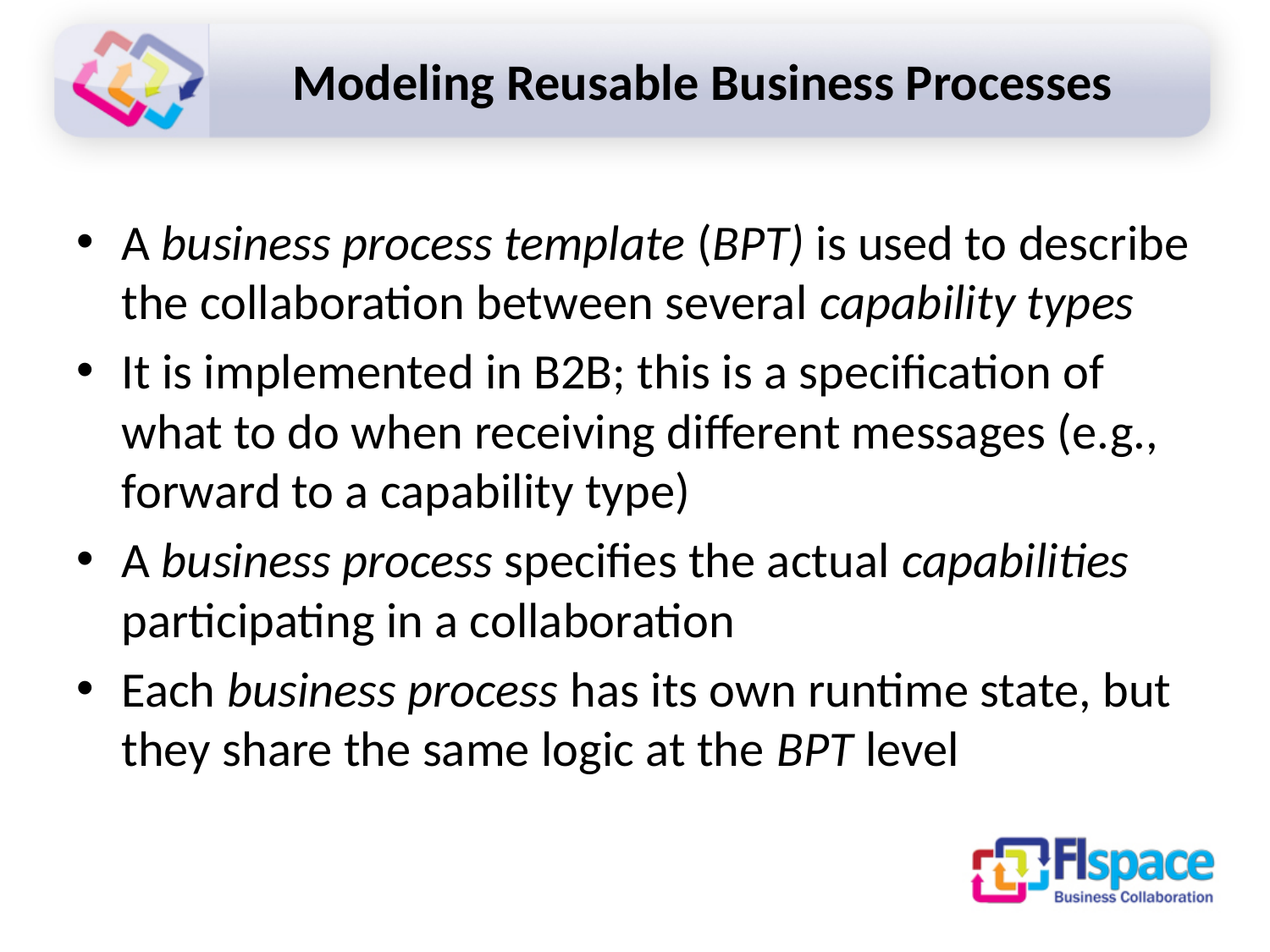

# Modeling Reusable Business Processes
A business process template (BPT) is used to describe the collaboration between several capability types
It is implemented in B2B; this is a specification of what to do when receiving different messages (e.g., forward to a capability type)
A business process specifies the actual capabilities participating in a collaboration
Each business process has its own runtime state, but they share the same logic at the BPT level